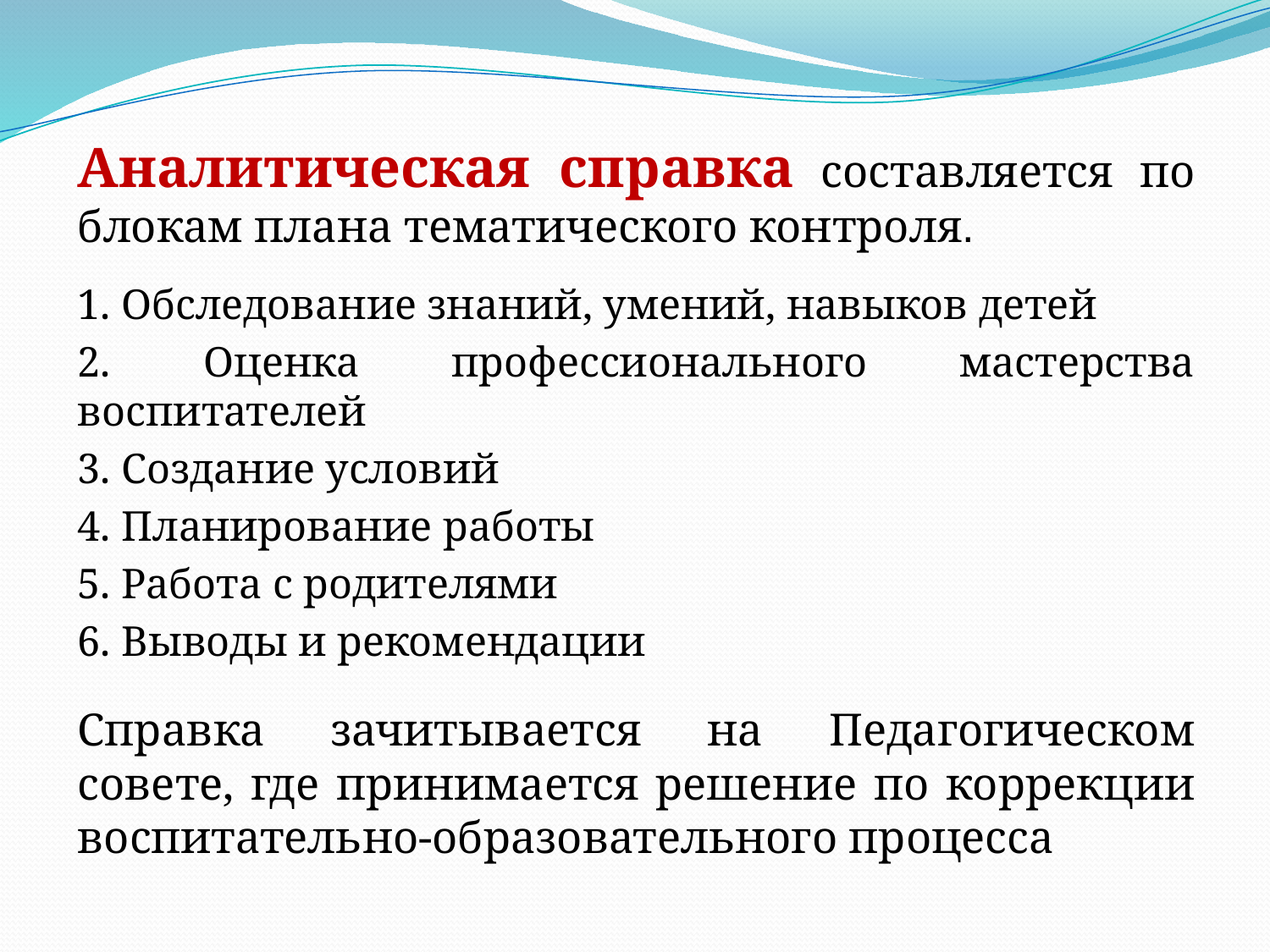

#
Аналитическая справка составляется по блокам плана тематического контроля.

1. Обследование знаний, умений, навыков детей
2. Оценка профессионального мастерства воспитателей
3. Создание условий
4. Планирование работы
5. Работа с родителями
6. Выводы и рекомендации

Справка зачитывается на Педагогическом совете, где принимается решение по коррекции воспитательно-образовательного процесса